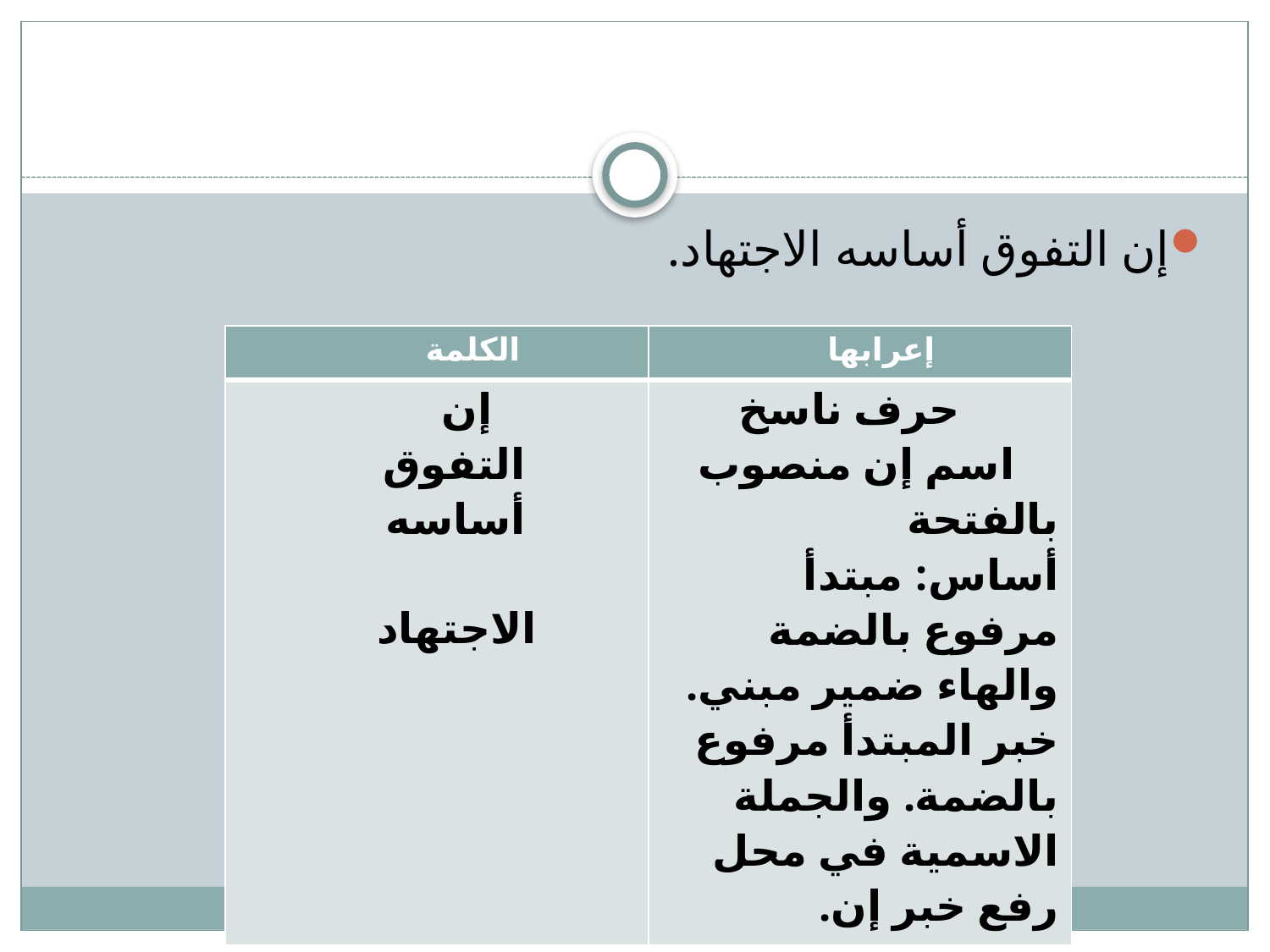

#
إن التفوق أساسه الاجتهاد.

| الكلمة | إعرابها |
| --- | --- |
| إن التفوق أساسه الاجتهاد | حرف ناسخ اسم إن منصوب بالفتحة أساس: مبتدأ مرفوع بالضمة والهاء ضمير مبني. خبر المبتدأ مرفوع بالضمة. والجملة الاسمية في محل رفع خبر إن. |